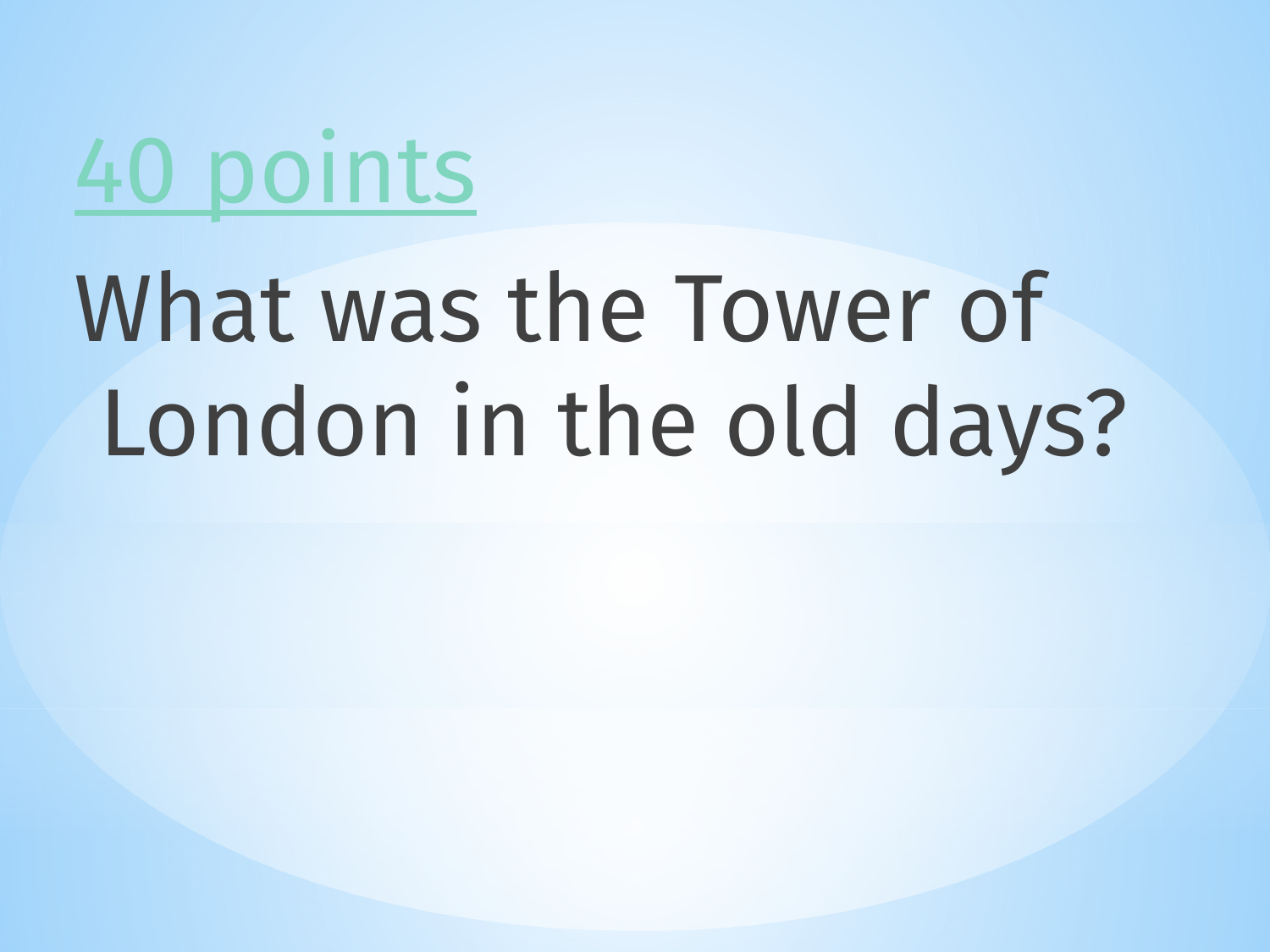

40 points
What was the Tower of London in the old days?